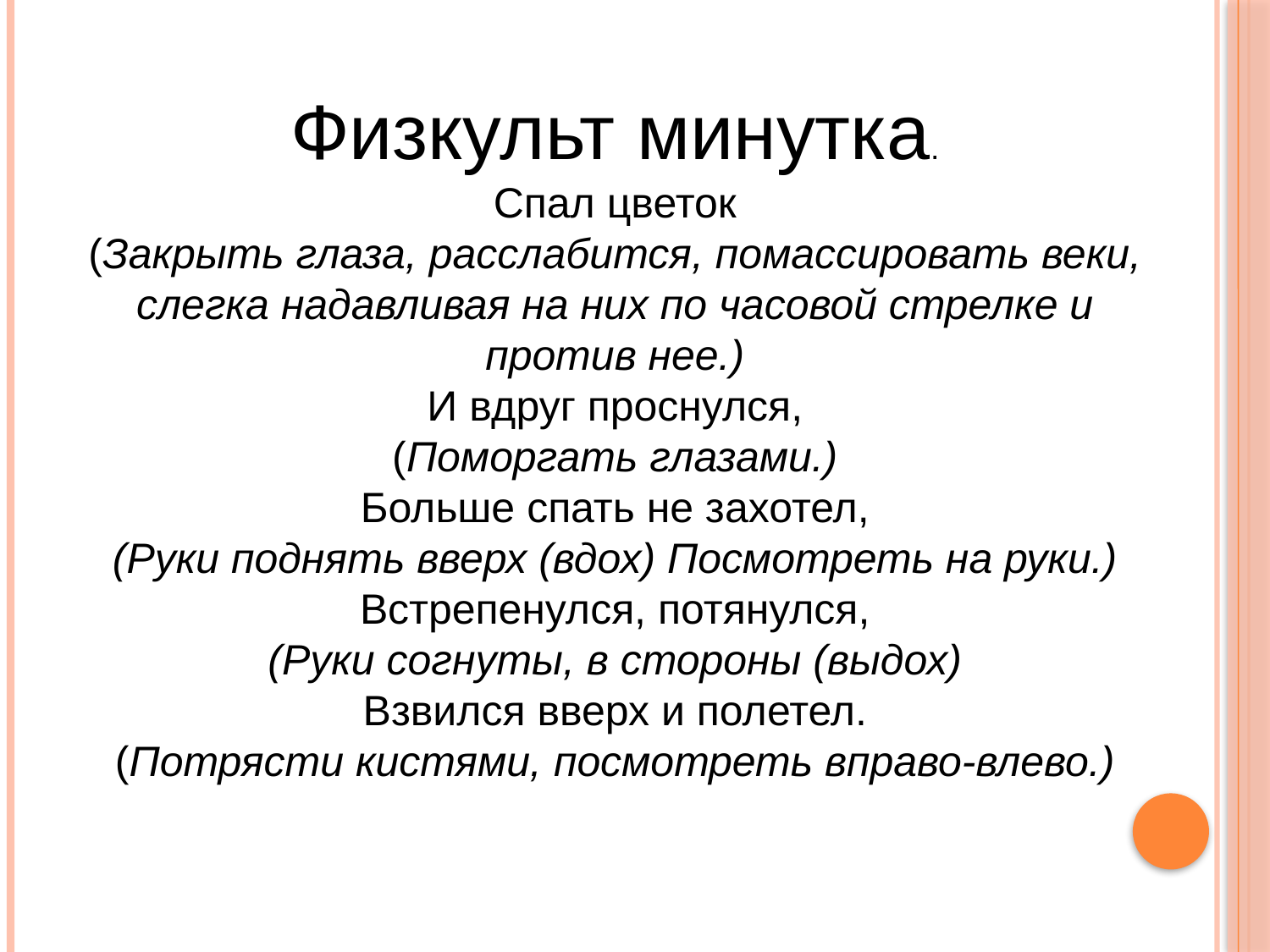

Физкульт минутка.
Спал цветок
(Закрыть глаза, расслабится, помассировать веки, слегка надавливая на них по часовой стрелке и против нее.)
И вдруг проснулся,
(Поморгать глазами.)
Больше спать не захотел,
(Руки поднять вверх (вдох) Посмотреть на руки.)
Встрепенулся, потянулся,
(Руки согнуты, в стороны (выдох)
Взвился вверх и полетел.
(Потрясти кистями, посмотреть вправо-влево.)